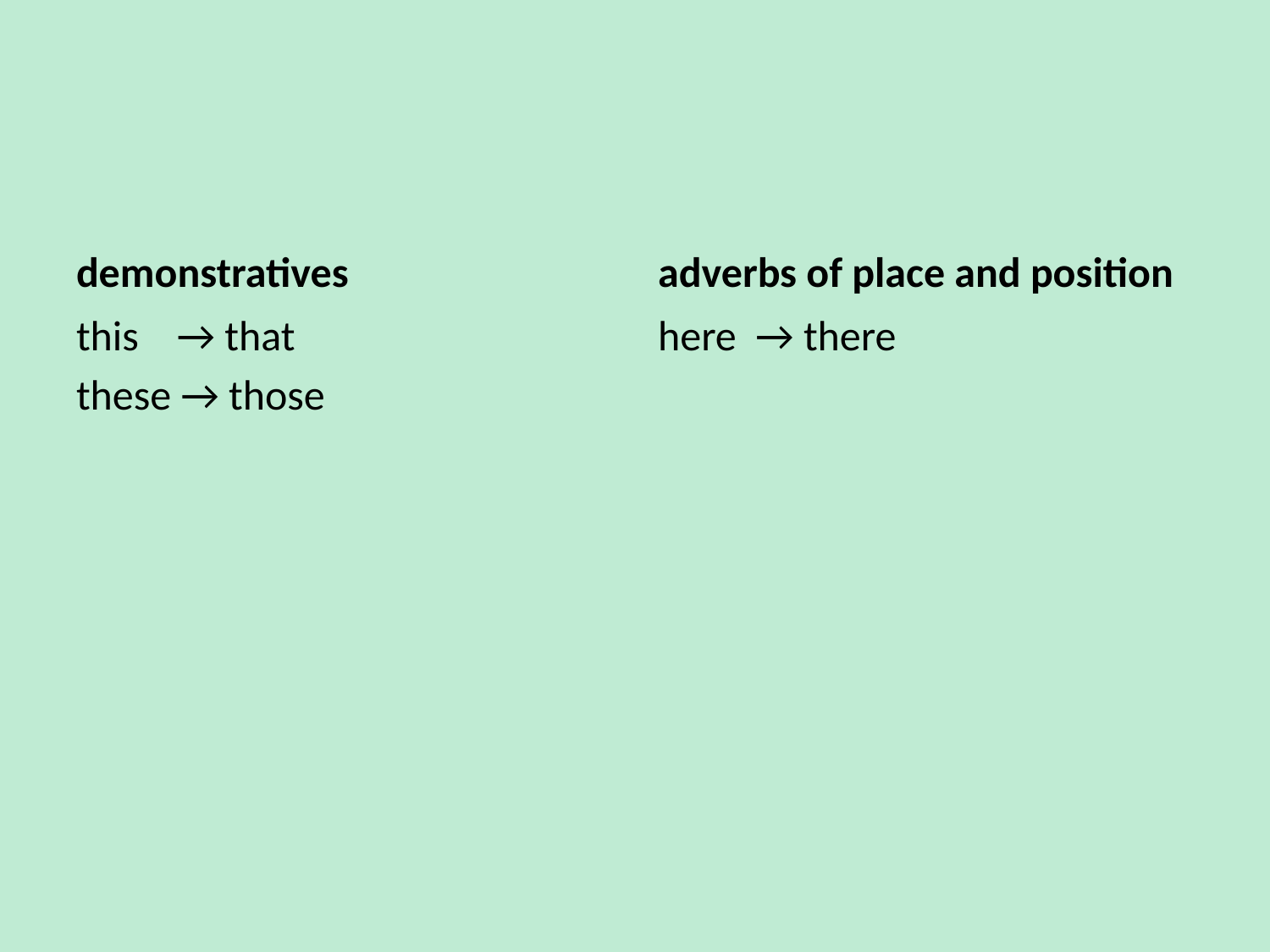

#
demonstratives
adverbs of place and position
this    → that
these → those
here  → there